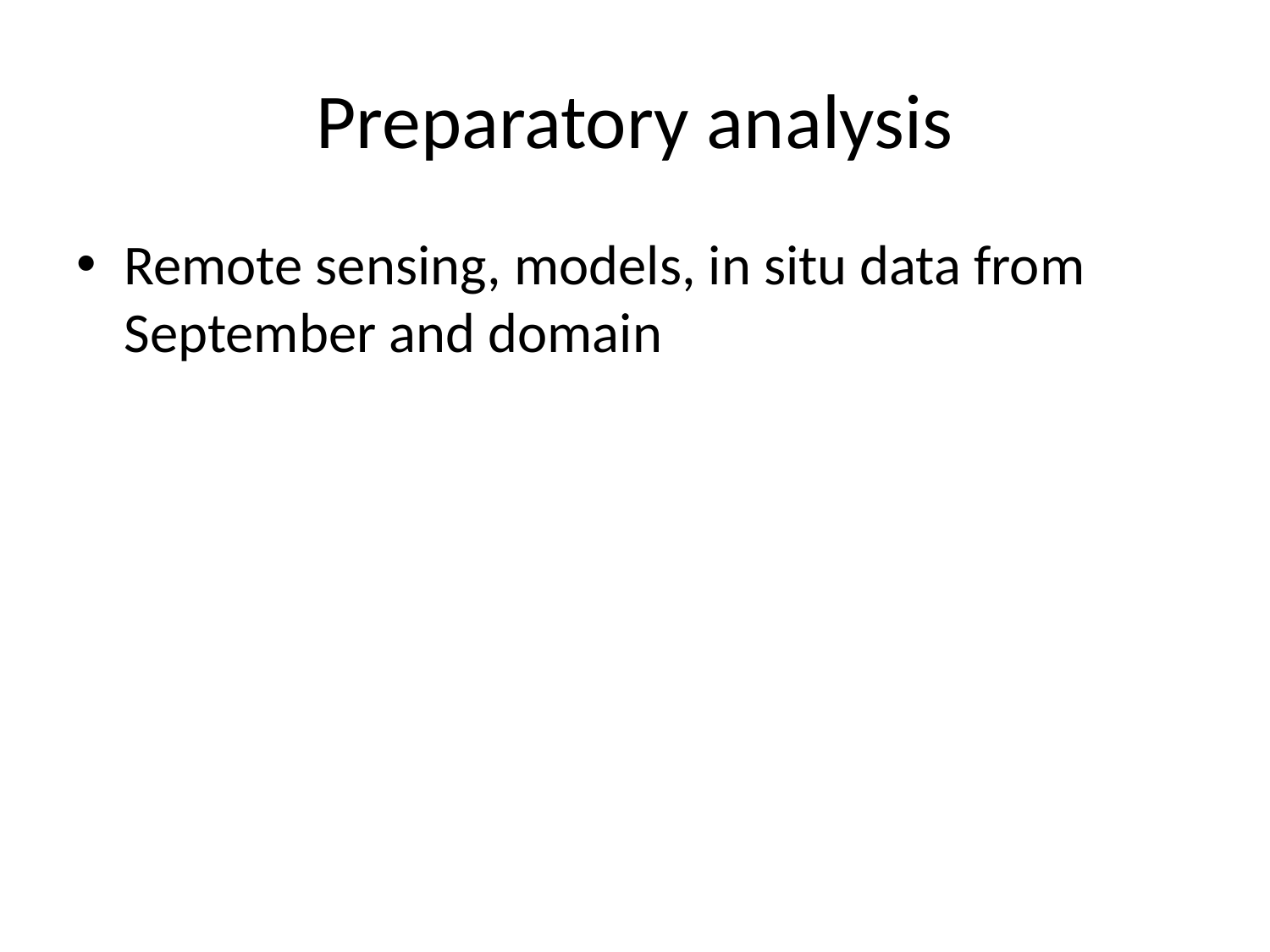

# Preparatory analysis
Remote sensing, models, in situ data from September and domain